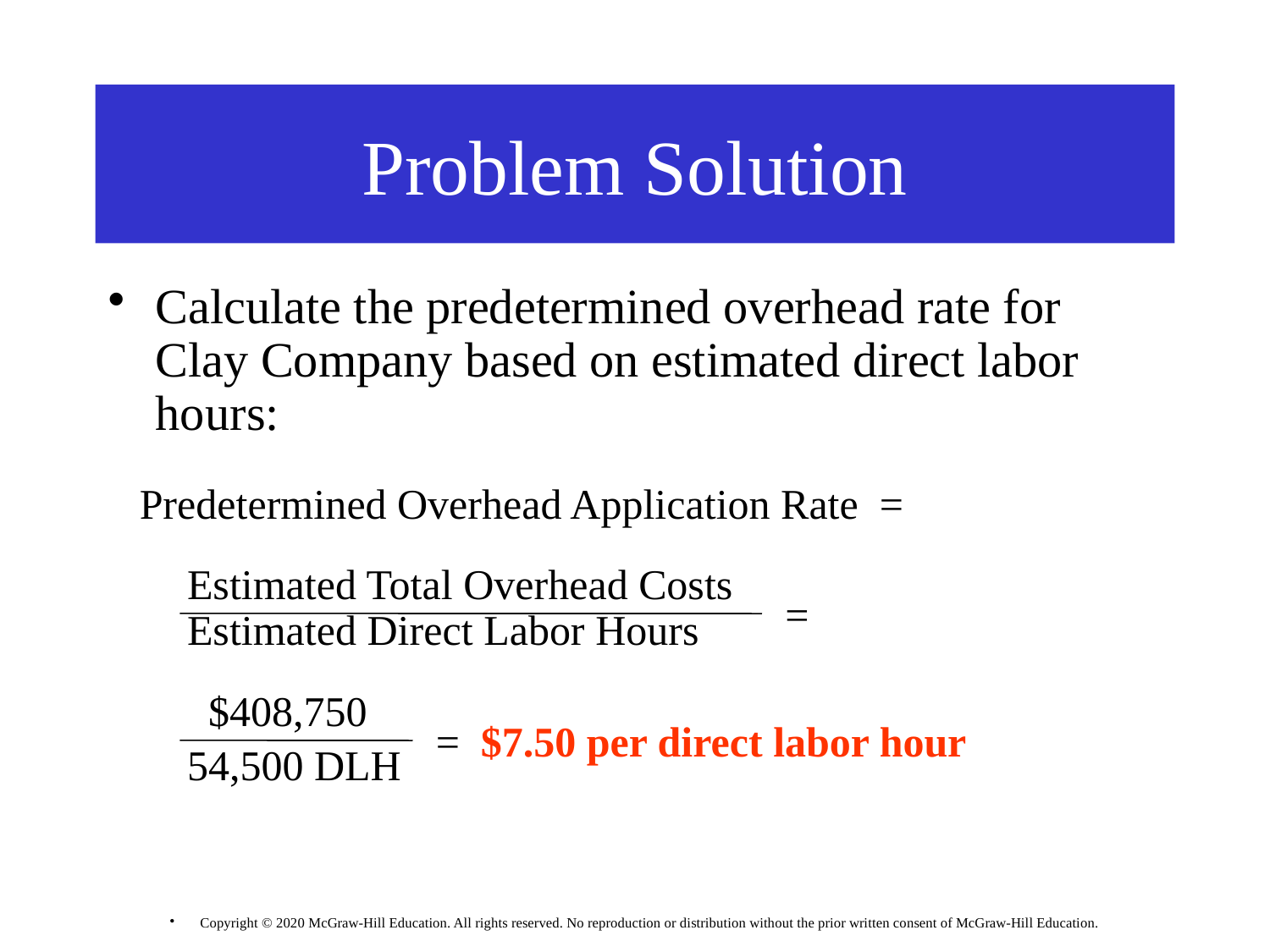

# Problem Solution
Calculate the predetermined overhead rate for Clay Company based on estimated direct labor hours:
Predetermined Overhead Application Rate  =

	Estimated Total Overhead Costs
Estimated Direct Labor Hours

	  $408,750
	54,500 DLH

=

=  $7.50 per direct labor hour